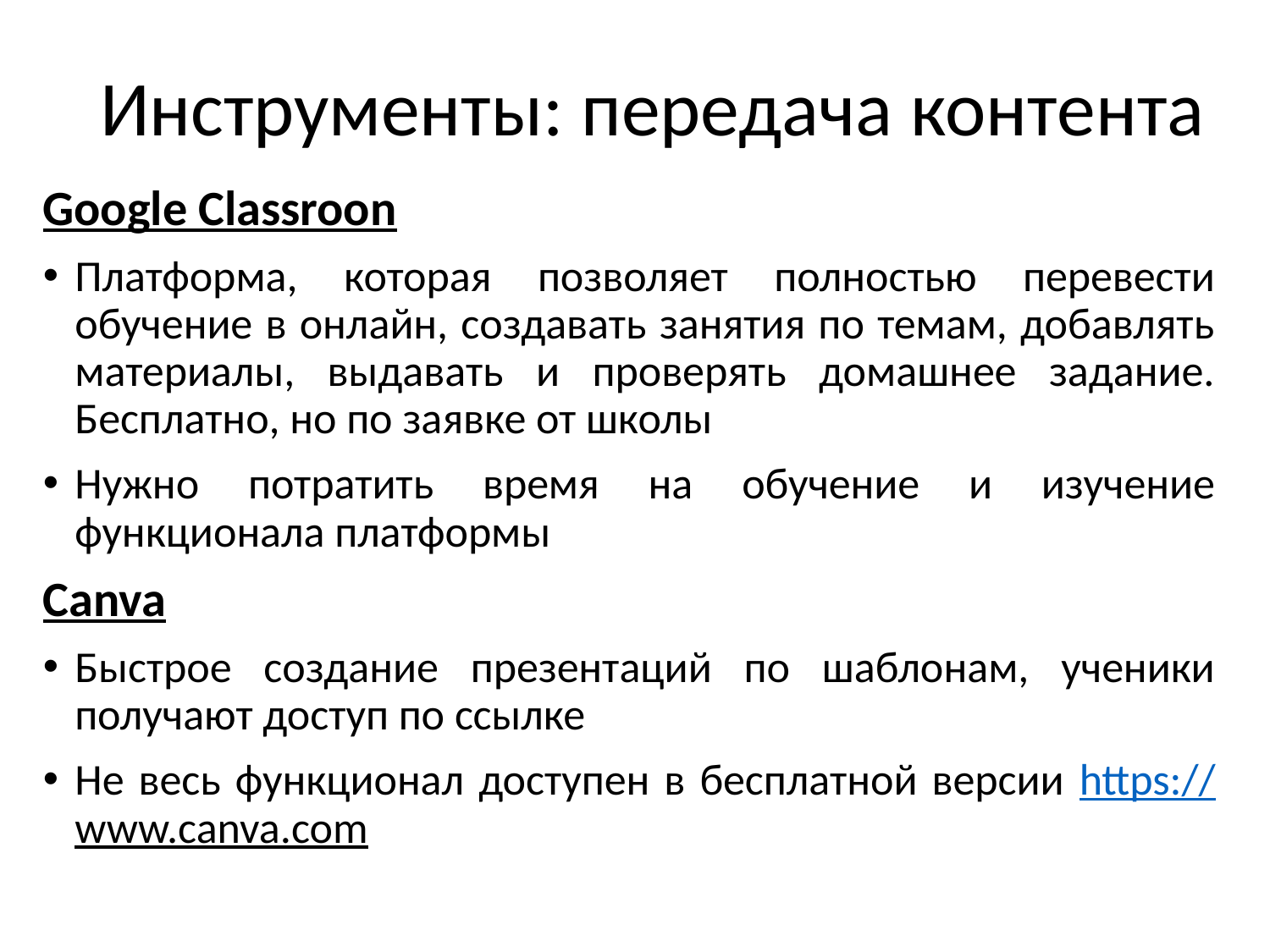

# Инструменты: передача контента
Google Classroon
Платформа, которая позволяет полностью перевести обучение в онлайн, создавать занятия по темам, добавлять материалы, выдавать и проверять домашнее задание. Бесплатно, но по заявке от школы
Нужно потратить время на обучение и изучение функционала платформы
Canva
Быстрое создание презентаций по шаблонам, ученики получают доступ по ссылке
Не весь функционал доступен в бесплатной версии https://www.canva.com